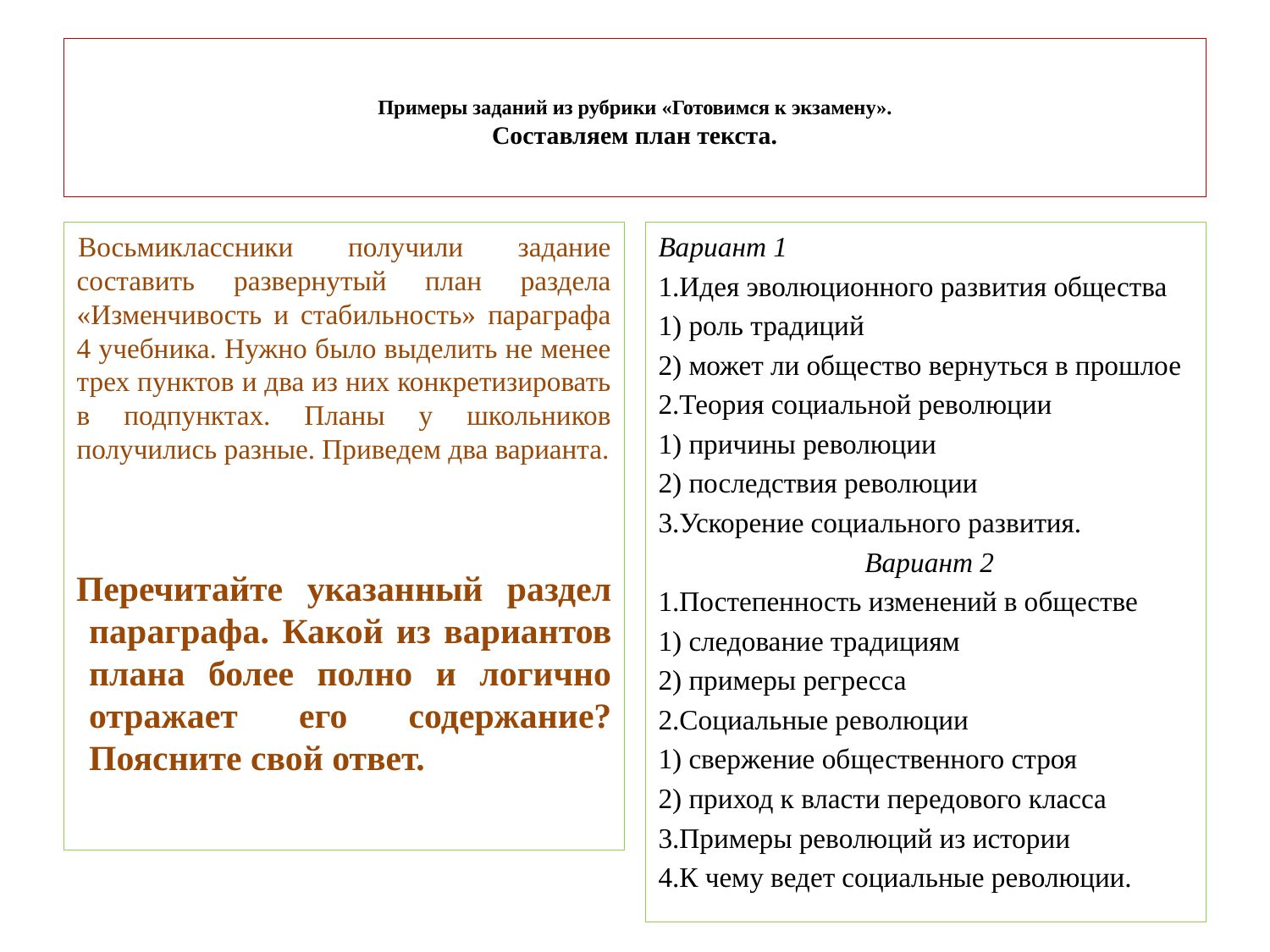

# Примеры заданий из рубрики «Готовимся к экзамену». Составляем план текста.
Восьмиклассники получили задание составить развернутый план раздела «Изменчивость и стабильность» параграфа 4 учебника. Нужно было выделить не менее трех пунктов и два из них конкретизировать в подпунктах. Планы у школьников получились разные. Приведем два варианта.

Перечитайте указанный раздел параграфа. Какой из вариантов плана более полно и логично отражает его содержание? Поясните свой ответ.

Вариант 1
1.Идея эволюционного развития общества
1) роль традиций
2) может ли общество вернуться в прошлое
2.Теория социальной революции
1) причины революции
2) последствия революции
3.Ускорение социального развития.
 Вариант 2
1.Постепенность изменений в обществе
1) следование традициям
2) примеры регресса
2.Социальные революции
1) свержение общественного строя
2) приход к власти передового класса
3.Примеры революций из истории
4.К чему ведет социальные революции.